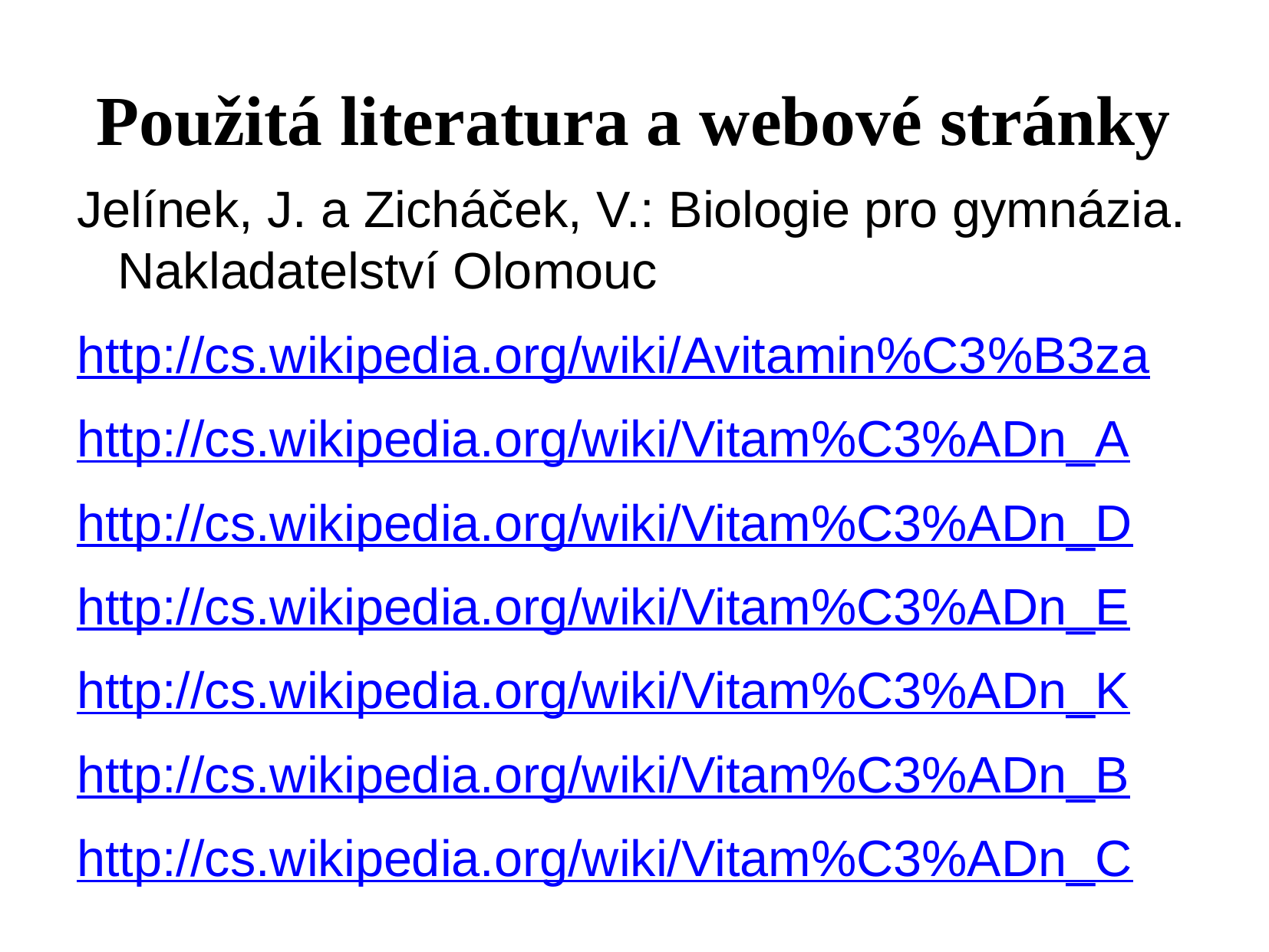

# Použitá literatura a webové stránky
Jelínek, J. a Zicháček, V.: Biologie pro gymnázia. Nakladatelství Olomouc
http://cs.wikipedia.org/wiki/Avitamin%C3%B3za
http://cs.wikipedia.org/wiki/Vitam%C3%ADn_A
http://cs.wikipedia.org/wiki/Vitam%C3%ADn_D
http://cs.wikipedia.org/wiki/Vitam%C3%ADn_E
http://cs.wikipedia.org/wiki/Vitam%C3%ADn_K
http://cs.wikipedia.org/wiki/Vitam%C3%ADn_B
http://cs.wikipedia.org/wiki/Vitam%C3%ADn_C